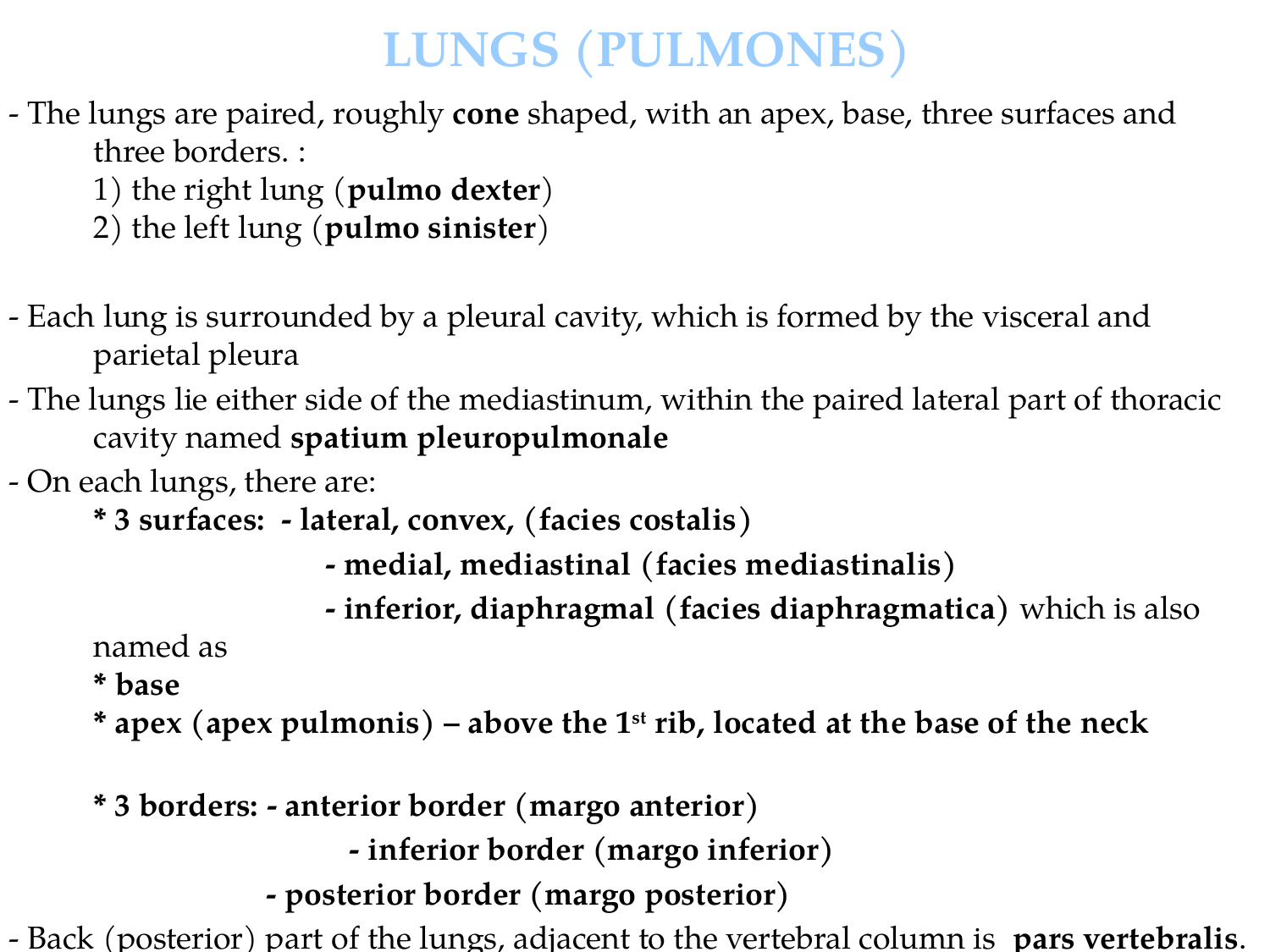

LUNGS (PULMONES)
- The lungs are paired, roughly cone shaped, with an apex, base, three surfaces and three borders. :
1) the right lung (pulmo dexter)
2) the left lung (pulmo sinister)

- Each lung is surrounded by a pleural cavity, which is formed by the visceral and
parietal pleura
- The lungs lie either side of the mediastinum, within the paired lateral part of thoracic cavity named spatium pleuropulmonale
- On each lungs, there are:
* 3 surfaces:  - lateral, convex, (facies costalis)
		             - medial, mediastinal (facies mediastinalis)
		             - inferior, diaphragmal (facies diaphragmatica) which is also named as
* base
* apex (apex pulmonis) – above the 1st rib, located at the base of the neck
* 3 borders: - anterior border (margo anterior)
		                - inferior border (margo inferior)
                                - posterior border (margo posterior)
- Back (posterior) part of the lungs, adjacent to the vertebral column is  pars vertebralis.